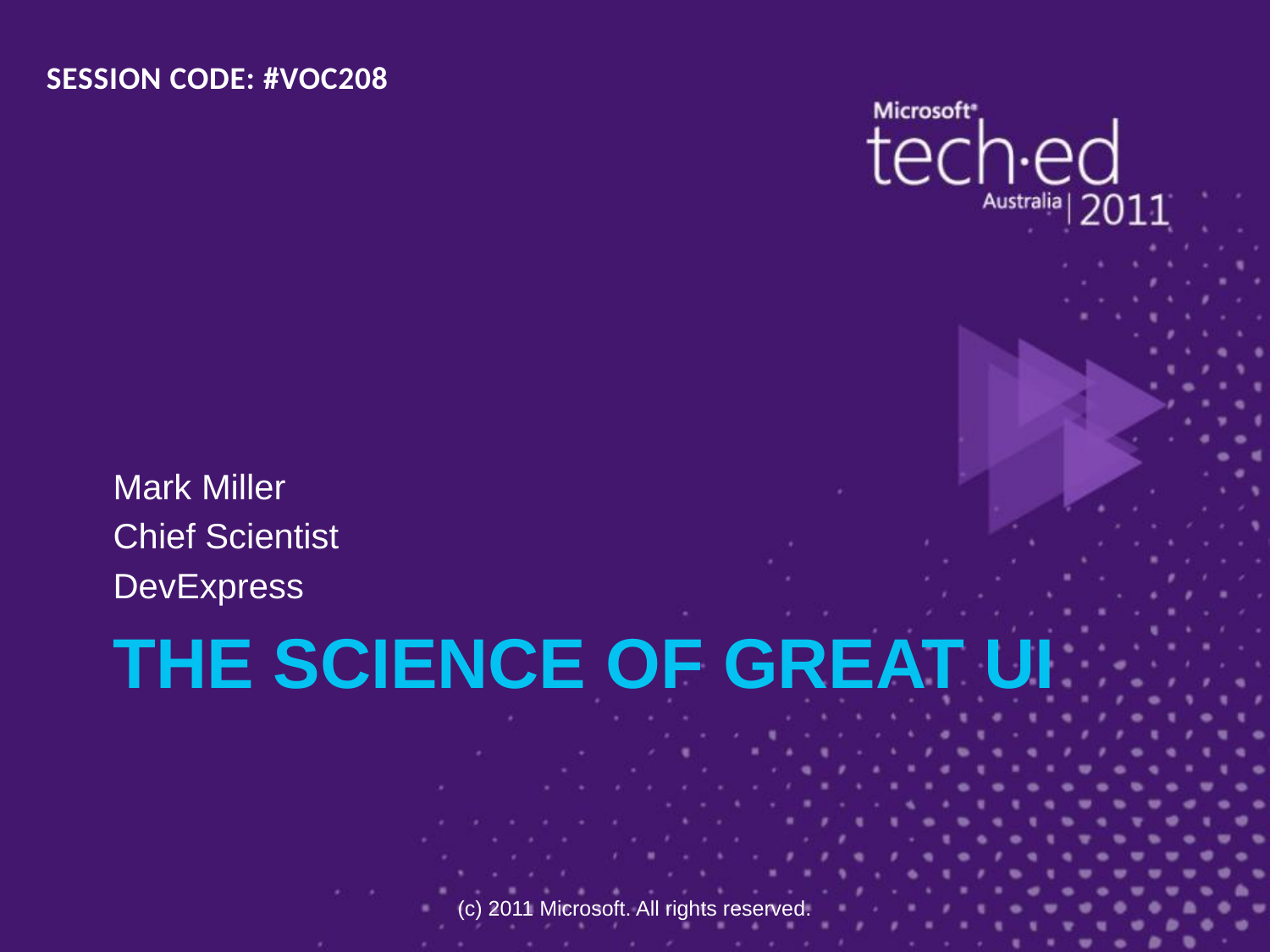

SESSION CODE: #VOC208
Mark Miller
Chief Scientist
DevExpress
# The Science of Great UI
(c) 2011 Microsoft. All rights reserved.